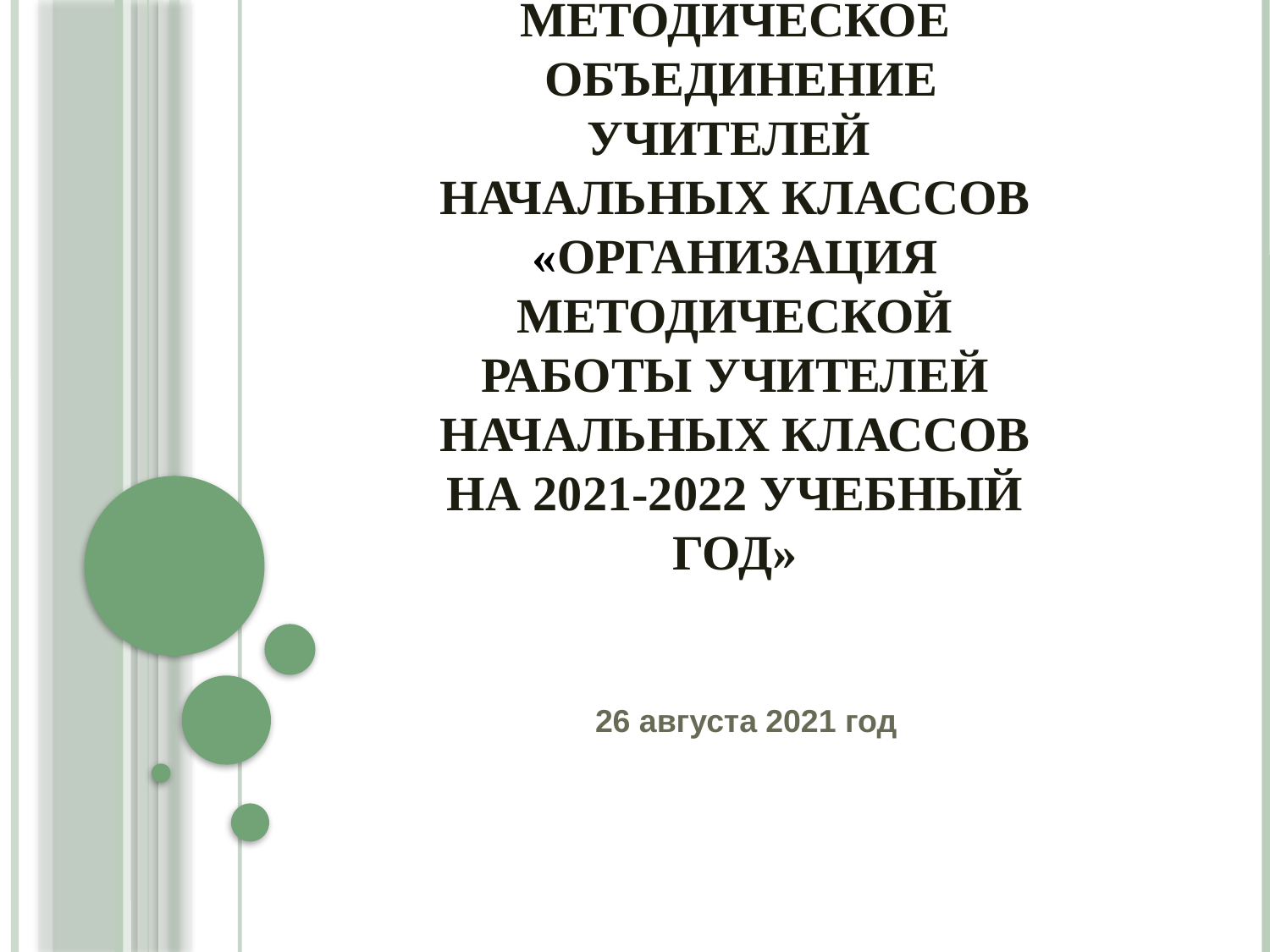

# Методическое объединение учителей начальных классов «Организация методической работы учителей начальных классов на 2021-2022 учебный год»
26 августа 2021 год